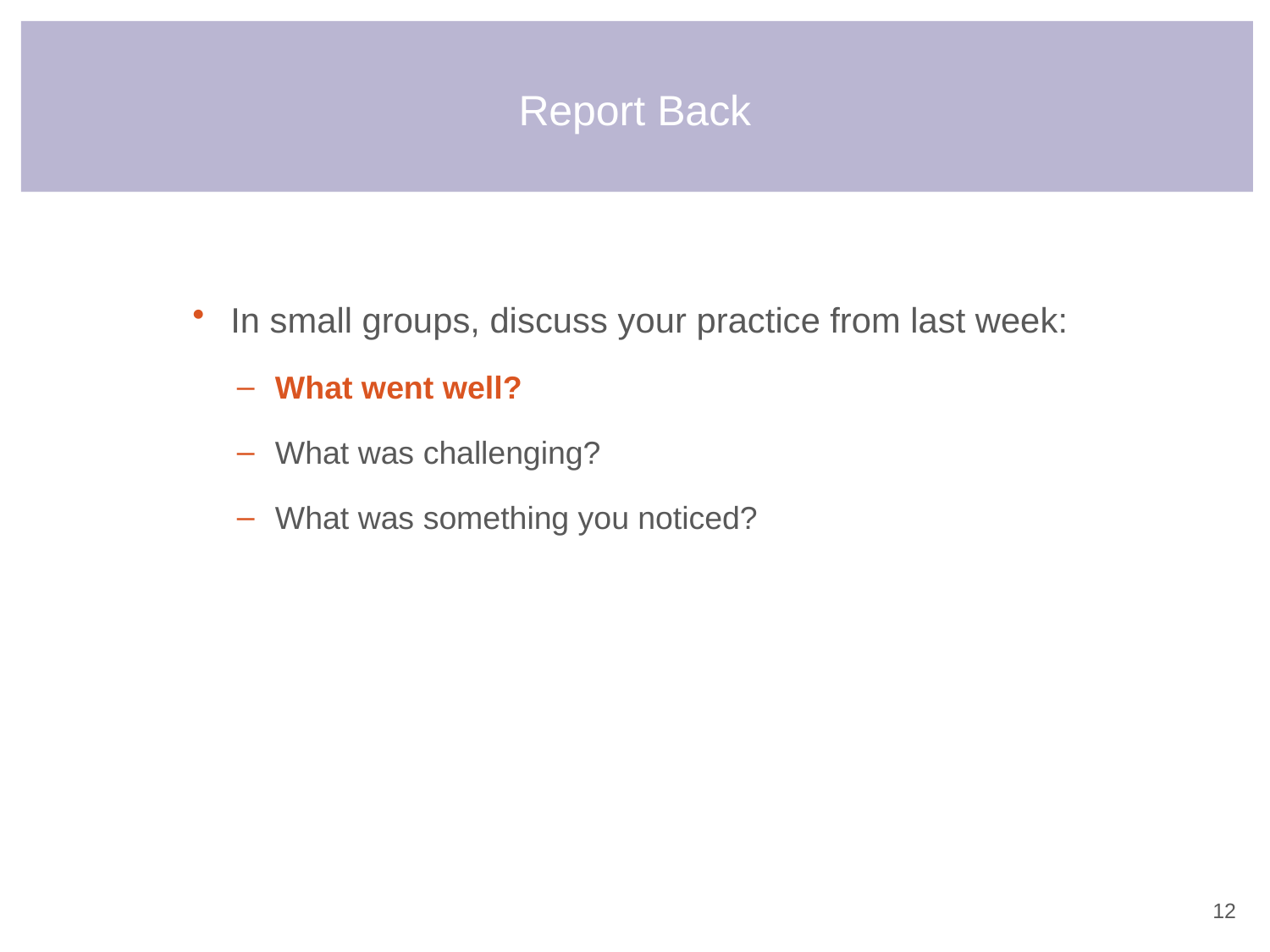

# Report Back
In small groups, discuss your practice from last week:
What went well?
What was challenging?
What was something you noticed?
12